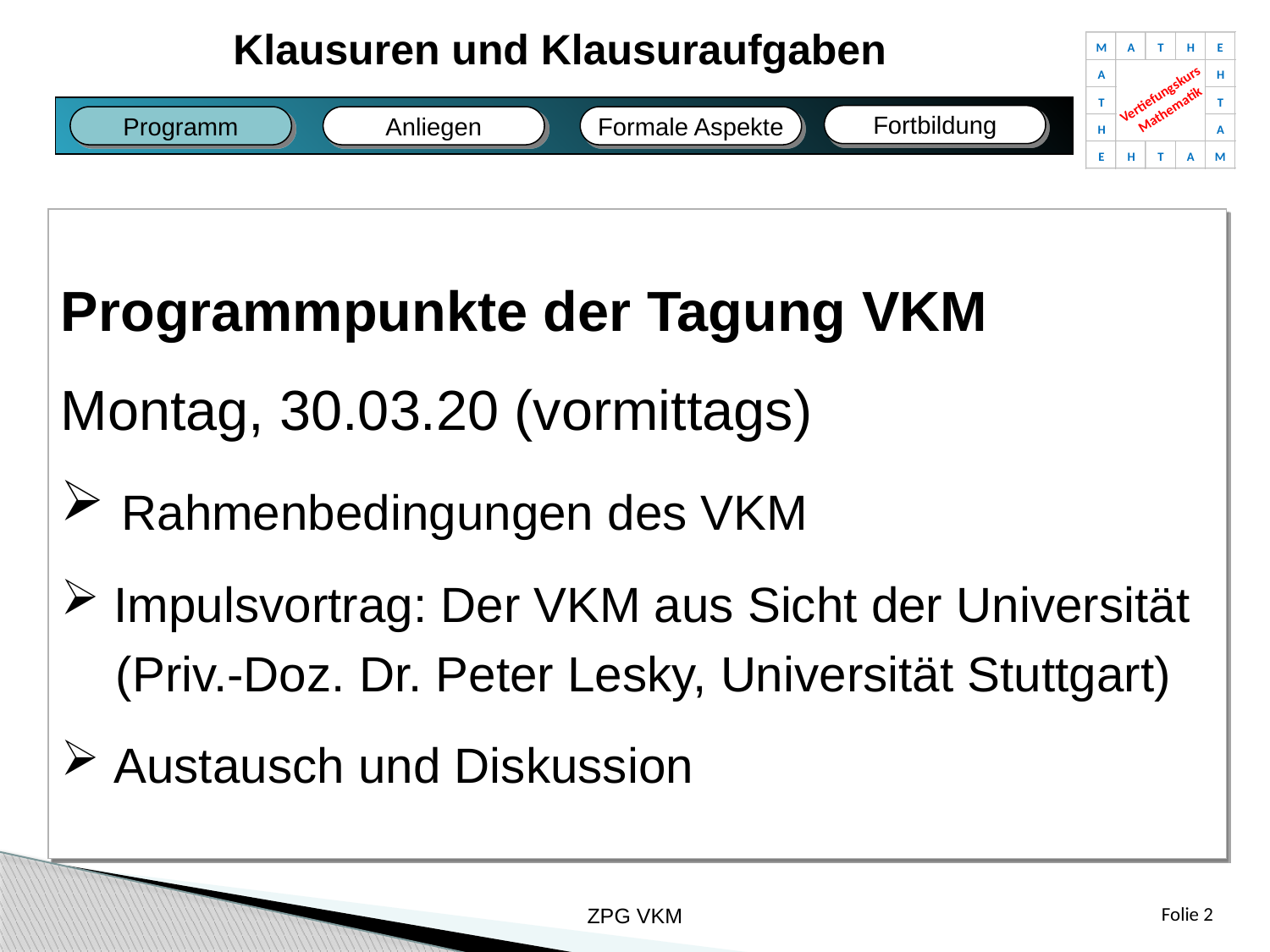

Klausuren und Klausuraufgaben

M
A
T
H
E

A
H
Vertiefungskurs
Mathematik

T
T

H
A

E
H
T
A
M

Fortbildung
Anliegen
Programm
Formale Aspekte
Fazit
Bildungsplan
Fachliches
Unterricht
Programmpunkte der Tagung VKM
Montag, 30.03.20 (vormittags)
 Rahmenbedingungen des VKM
 Impulsvortrag: Der VKM aus Sicht der Universität
    (Priv.-Doz. Dr. Peter Lesky, Universität Stuttgart)
 Austausch und Diskussion

ZPG VKM
Folie 2